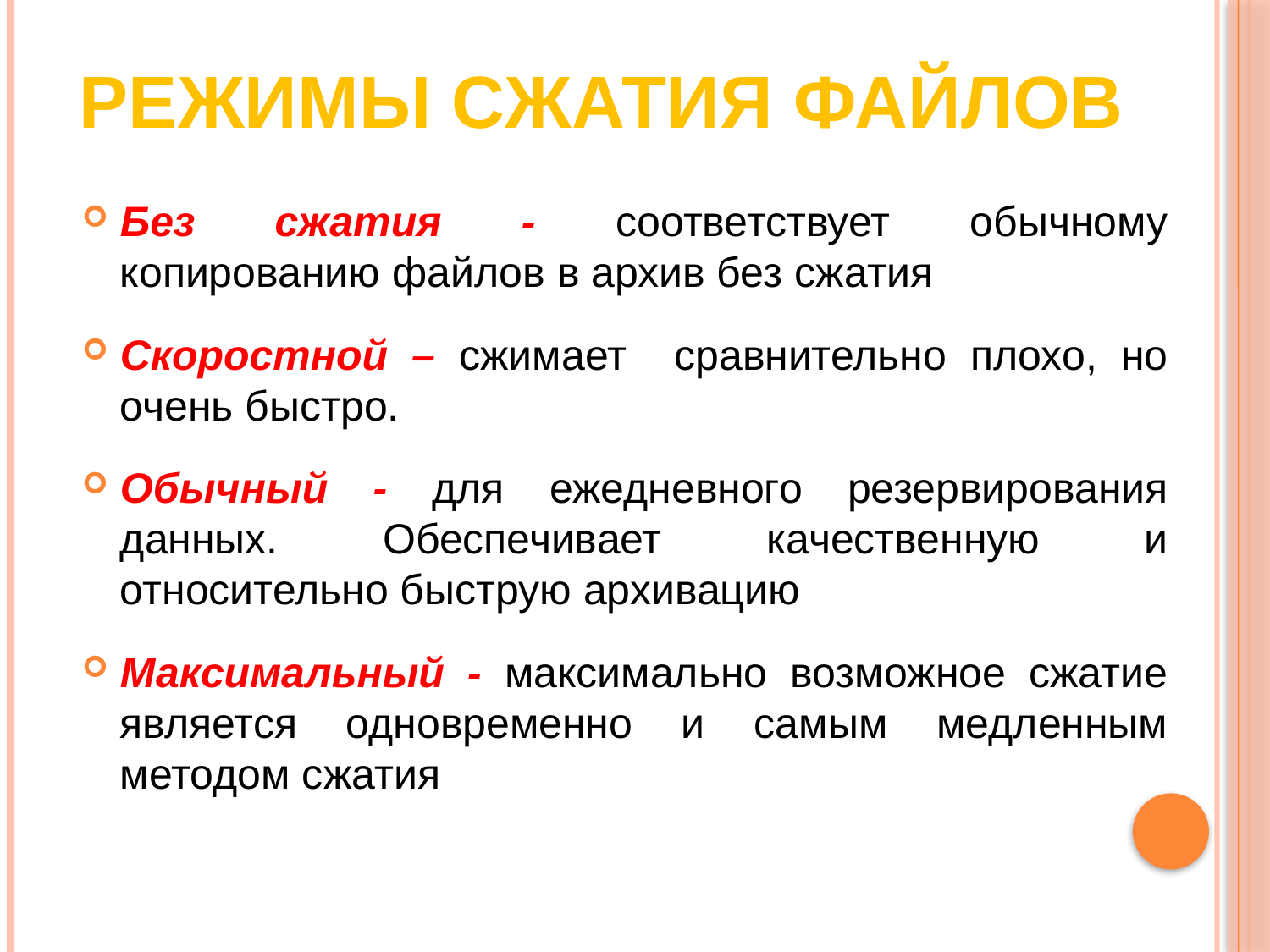

# Режимы сжатия файлов
Без сжатия - соответствует обычному копированию файлов в архив без сжатия
Скоростной – сжимает  сравнительно плохо, но очень быстро.
Обычный - для ежедневного резервирования данных. Обеспечивает качественную и относительно быструю архивацию
Максимальный - максимально возможное сжатие является одновременно и самым медленным методом сжатия